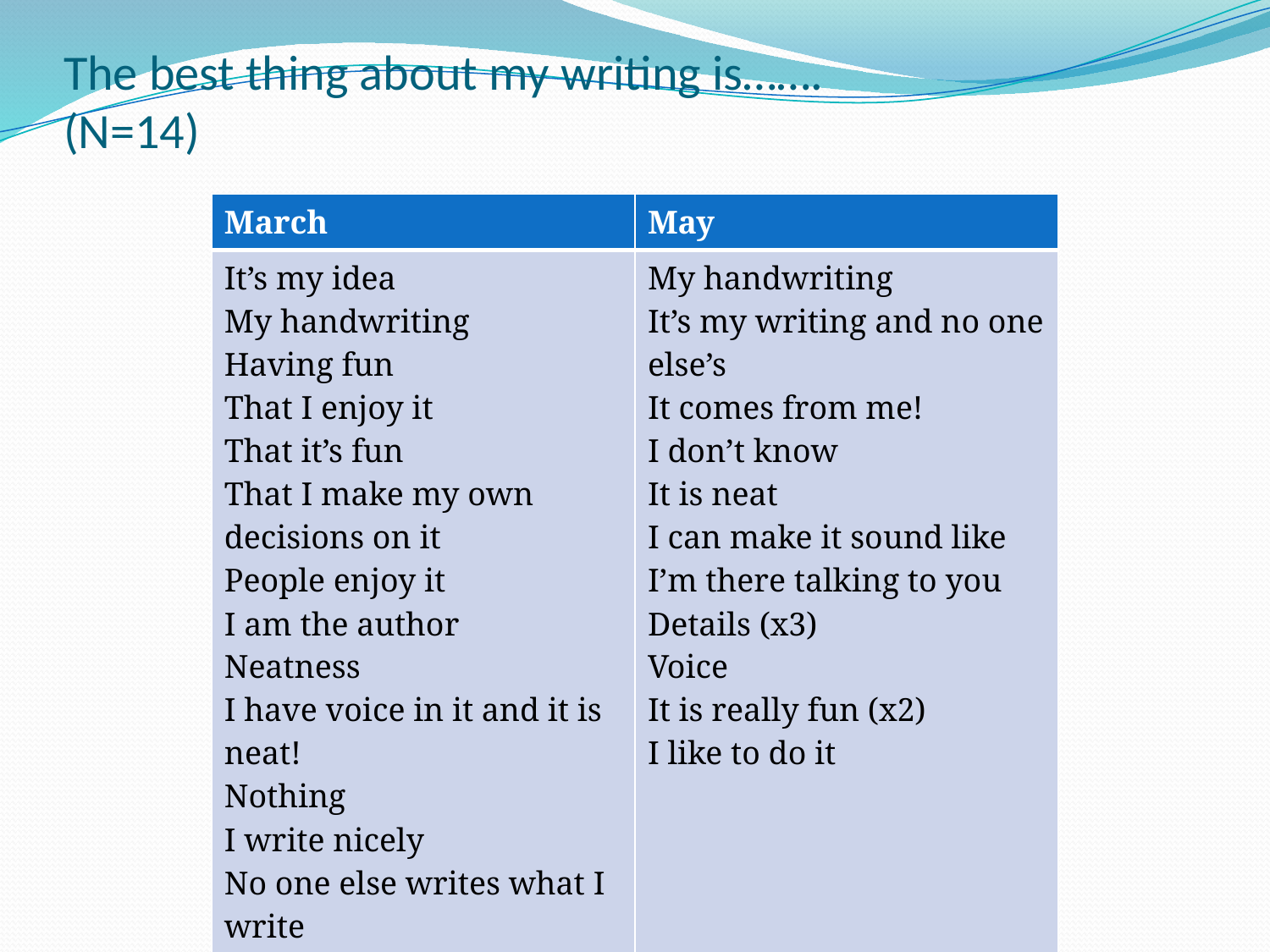

# The best thing about my writing is……. (N=14)
| March | May |
| --- | --- |
| It’s my idea My handwriting Having fun That I enjoy it That it’s fun That I make my own decisions on it People enjoy it I am the author Neatness I have voice in it and it is neat! Nothing I write nicely No one else writes what I write I put a lot of detail | My handwriting It’s my writing and no one else’s It comes from me! I don’t know It is neat I can make it sound like I’m there talking to you Details (x3) Voice It is really fun (x2) I like to do it |